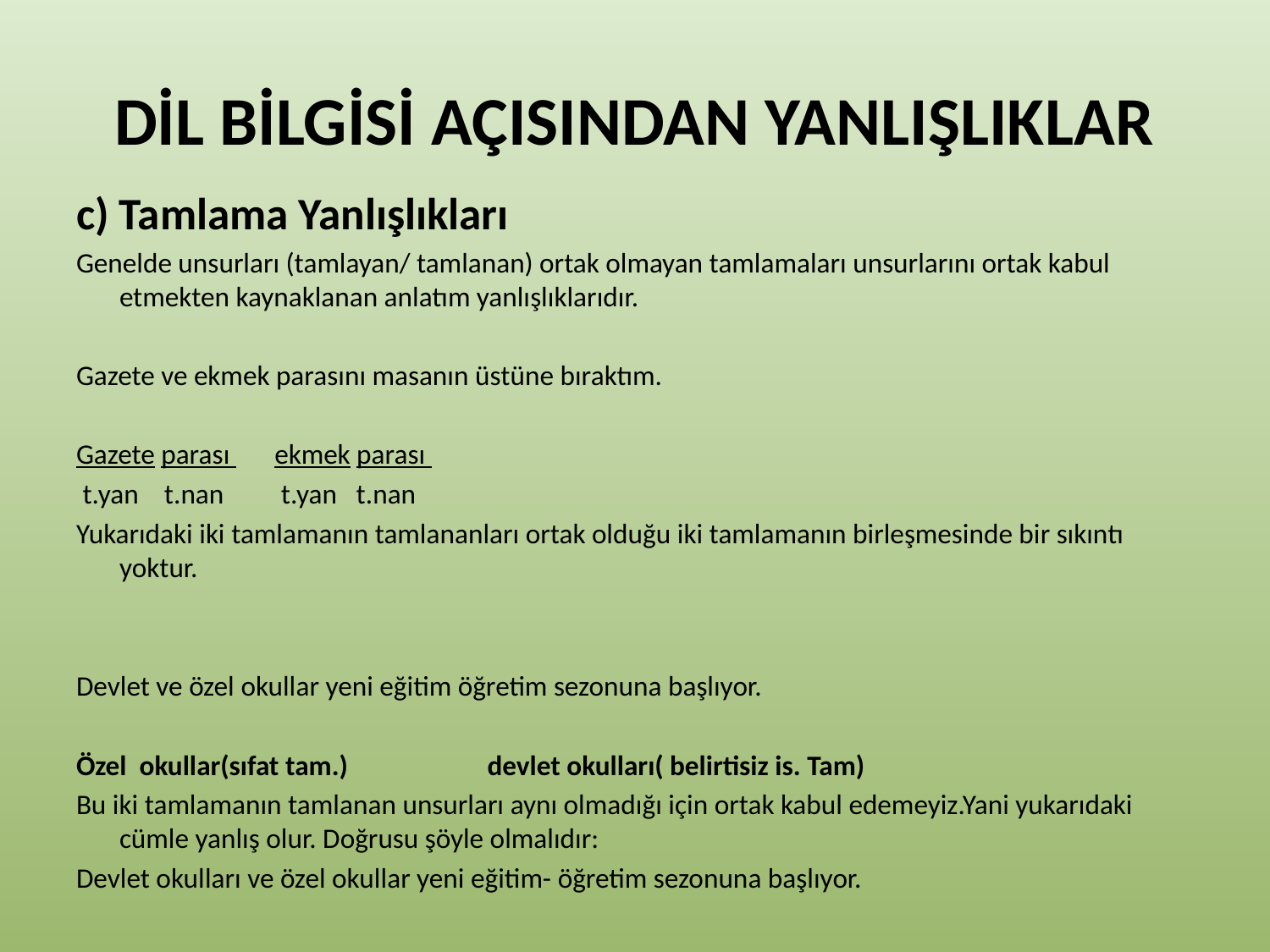

# DİL BİLGİSİ AÇISINDAN YANLIŞLIKLAR
c) Tamlama Yanlışlıkları
Genelde unsurları (tamlayan/ tamlanan) ortak olmayan tamlamaları unsurlarını ortak kabul etmekten kaynaklanan anlatım yanlışlıklarıdır.

Gazete ve ekmek parasını masanın üstüne bıraktım.

Gazete parası       ekmek parası
 t.yan    t.nan         t.yan   t.nan
Yukarıdaki iki tamlamanın tamlananları ortak olduğu iki tamlamanın birleşmesinde bir sıkıntı yoktur.

Devlet ve özel okullar yeni eğitim öğretim sezonuna başlıyor.

Özel  okullar(sıfat tam.)                      devlet okulları( belirtisiz is. Tam)
Bu iki tamlamanın tamlanan unsurları aynı olmadığı için ortak kabul edemeyiz.Yani yukarıdaki cümle yanlış olur. Doğrusu şöyle olmalıdır:
Devlet okulları ve özel okullar yeni eğitim- öğretim sezonuna başlıyor.